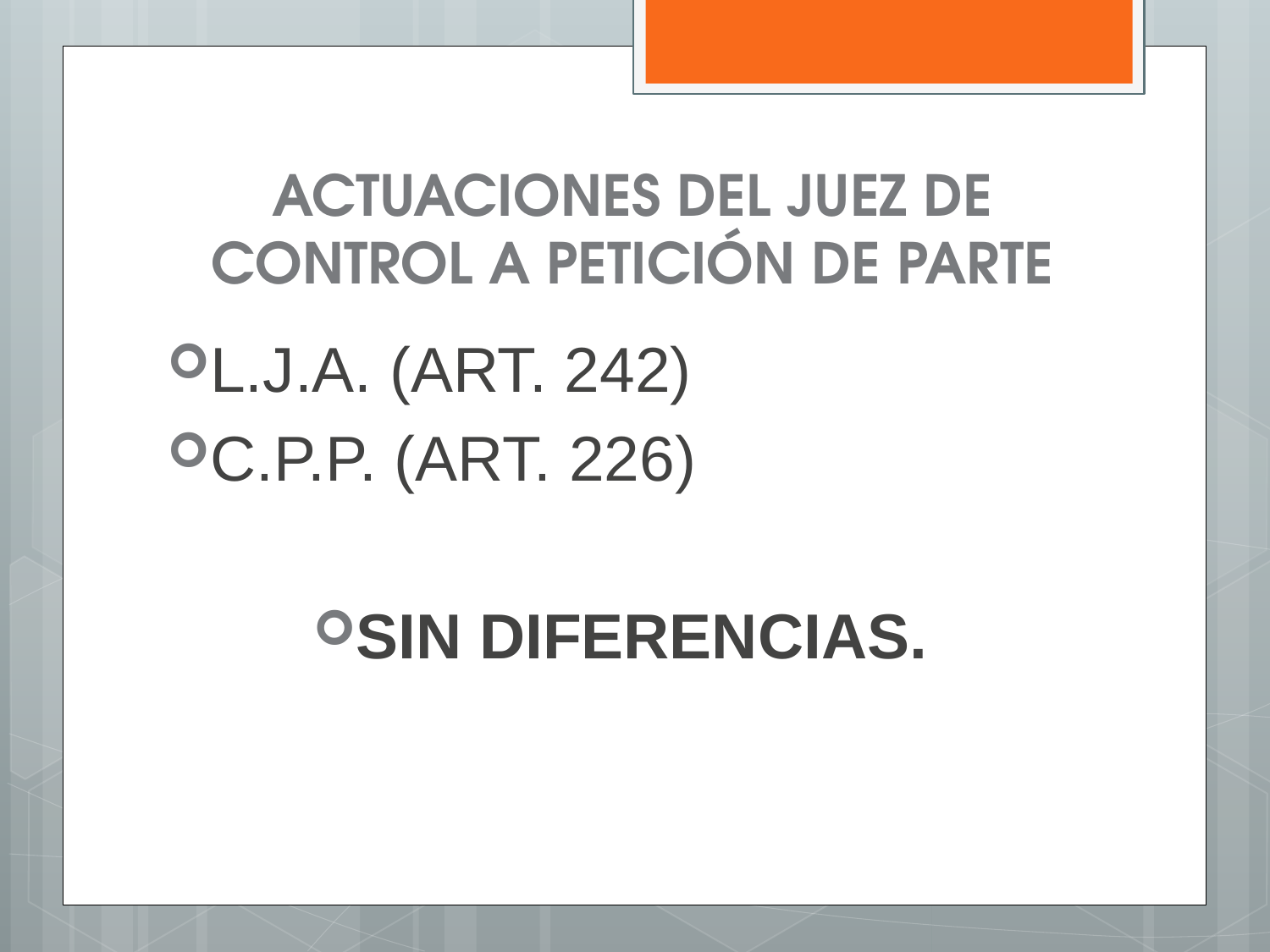

# ACTUACIONES DEL JUEZ DE CONTROL A PETICIÓN DE PARTE
L.J.A. (ART. 242)
C.P.P. (ART. 226)

SIN DIFERENCIAS.